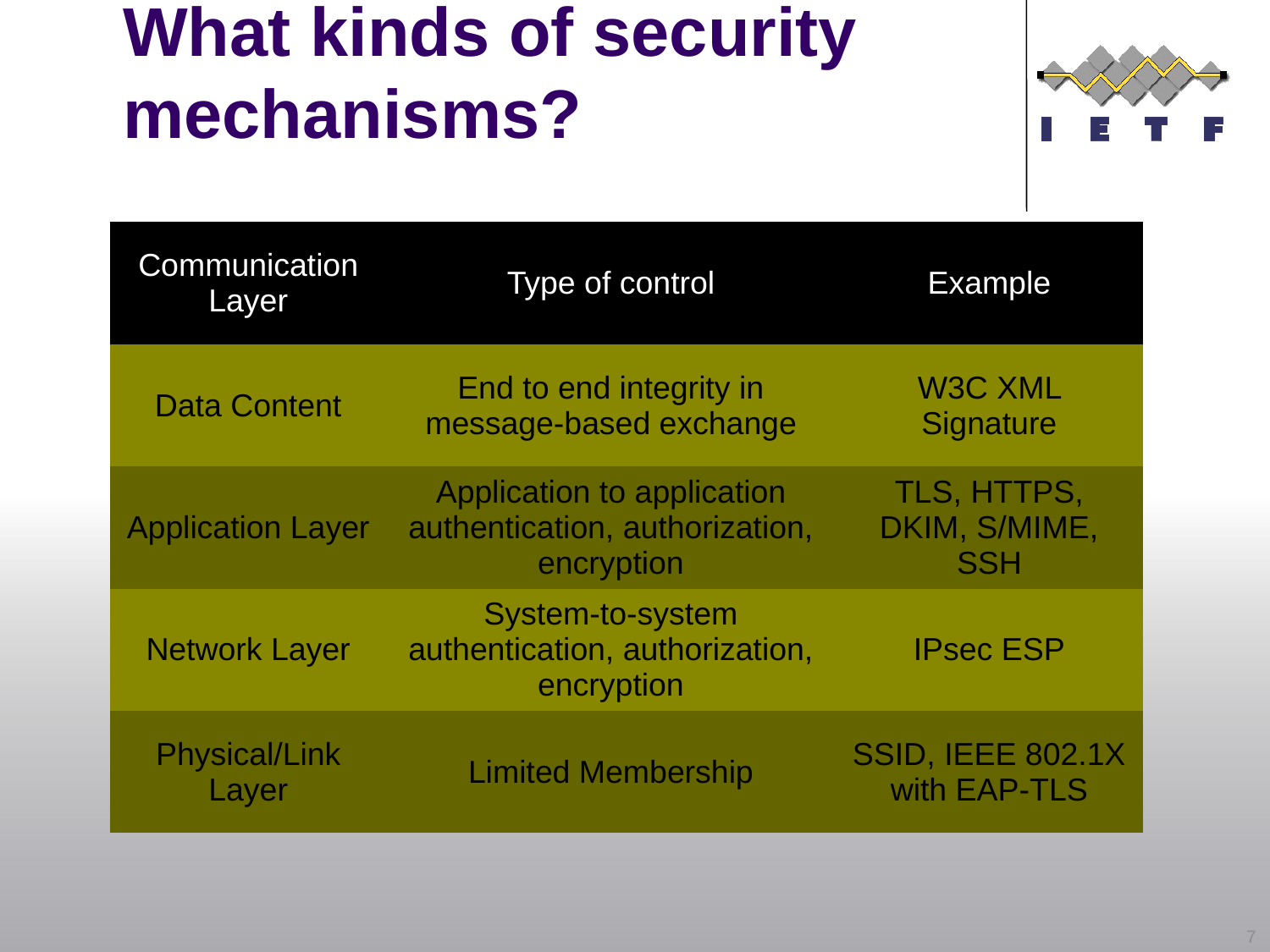

# What kinds of security mechanisms?

| Communication Layer | Type of control | Example |
| --- | --- | --- |
| Data Content | End to end integrity in message-based exchange | W3C XML Signature |
| Application Layer | Application to application authentication, authorization, encryption | TLS, HTTPS, DKIM, S/MIME, SSH |
| Network Layer | System-to-system authentication, authorization, encryption | IPsec ESP |
| Physical/Link Layer | Limited Membership | SSID, IEEE 802.1X with EAP-TLS |